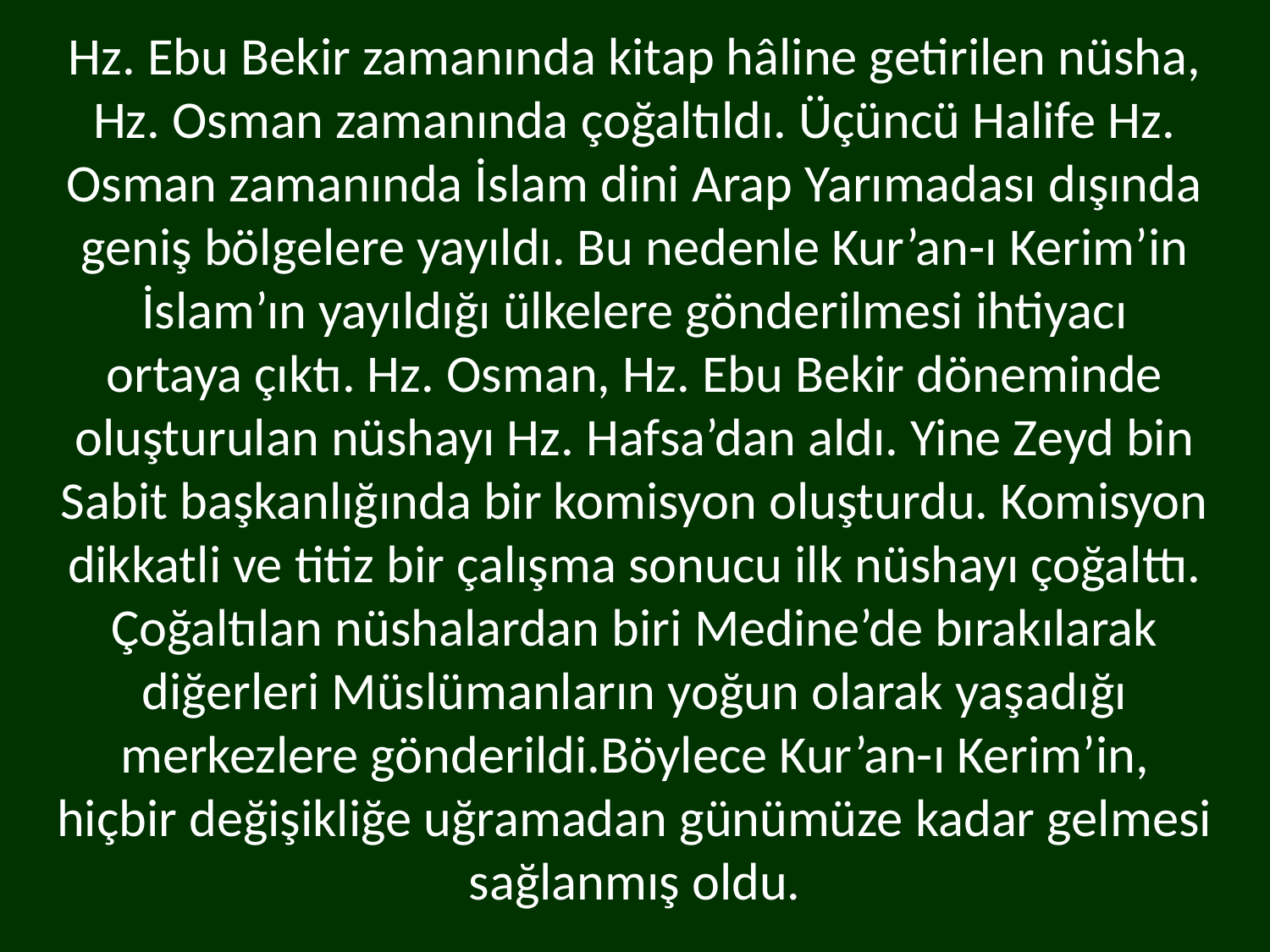

Hz. Ebu Bekir zamanında kitap hâline getirilen nüsha, Hz. Osman zamanında çoğaltıldı. Üçüncü Halife Hz. Osman zamanında İslam dini Arap Yarımadası dışında geniş bölgelere yayıldı. Bu nedenle Kur’an-ı Kerim’in İslam’ın yayıldığı ülkelere gönderilmesi ihtiyacı
ortaya çıktı. Hz. Osman, Hz. Ebu Bekir döneminde oluşturulan nüshayı Hz. Hafsa’dan aldı. Yine Zeyd bin Sabit başkanlığında bir komisyon oluşturdu. Komisyon dikkatli ve titiz bir çalışma sonucu ilk nüshayı çoğalttı. Çoğaltılan nüshalardan biri Medine’de bırakılarak diğerleri Müslümanların yoğun olarak yaşadığı merkezlere gönderildi.Böylece Kur’an-ı Kerim’in,
hiçbir değişikliğe uğramadan günümüze kadar gelmesi sağlanmış oldu.